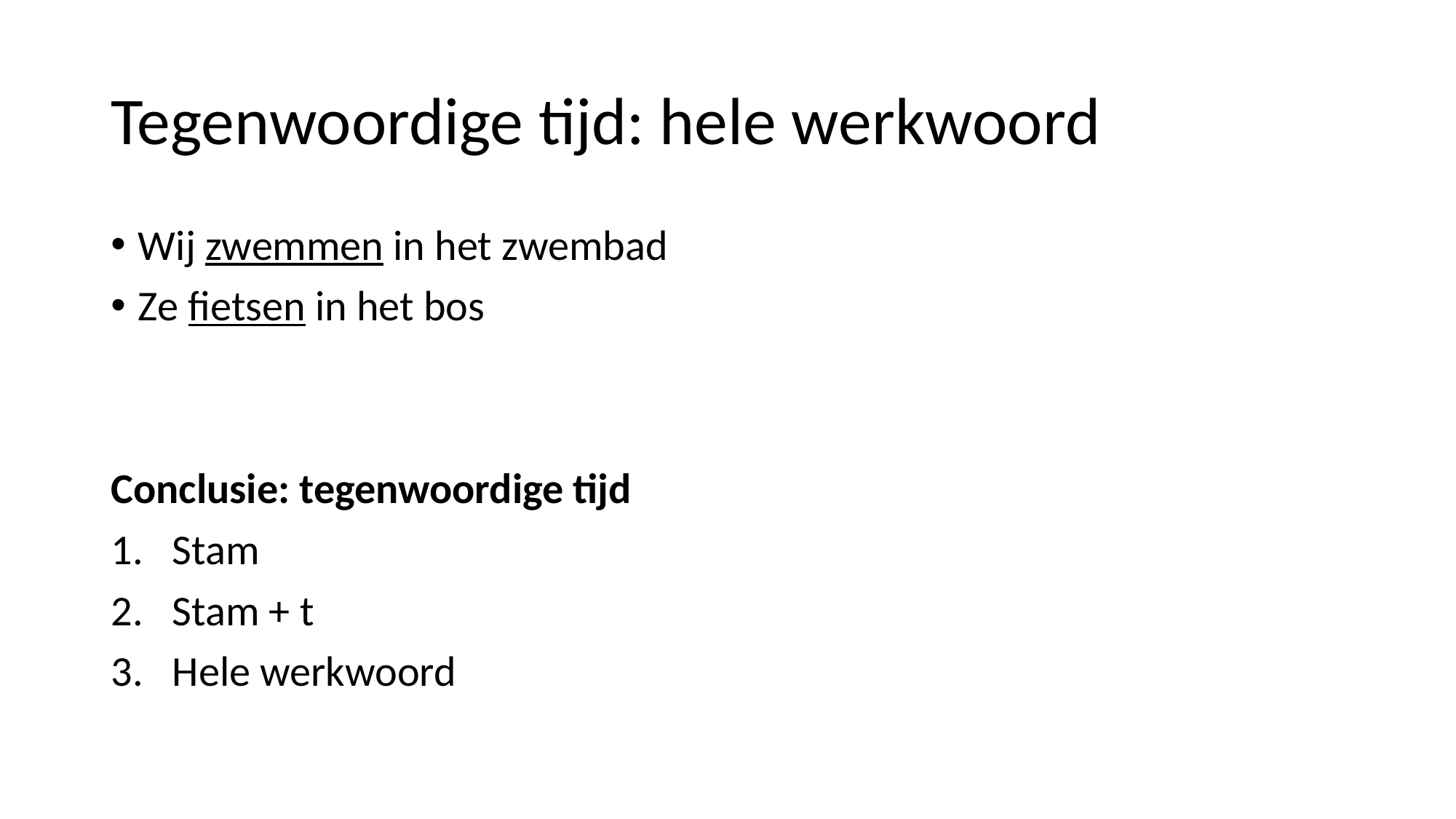

# Tegenwoordige tijd: hele werkwoord
Wij zwemmen in het zwembad
Ze fietsen in het bos

Conclusie: tegenwoordige tijd
Stam
Stam + t
Hele werkwoord